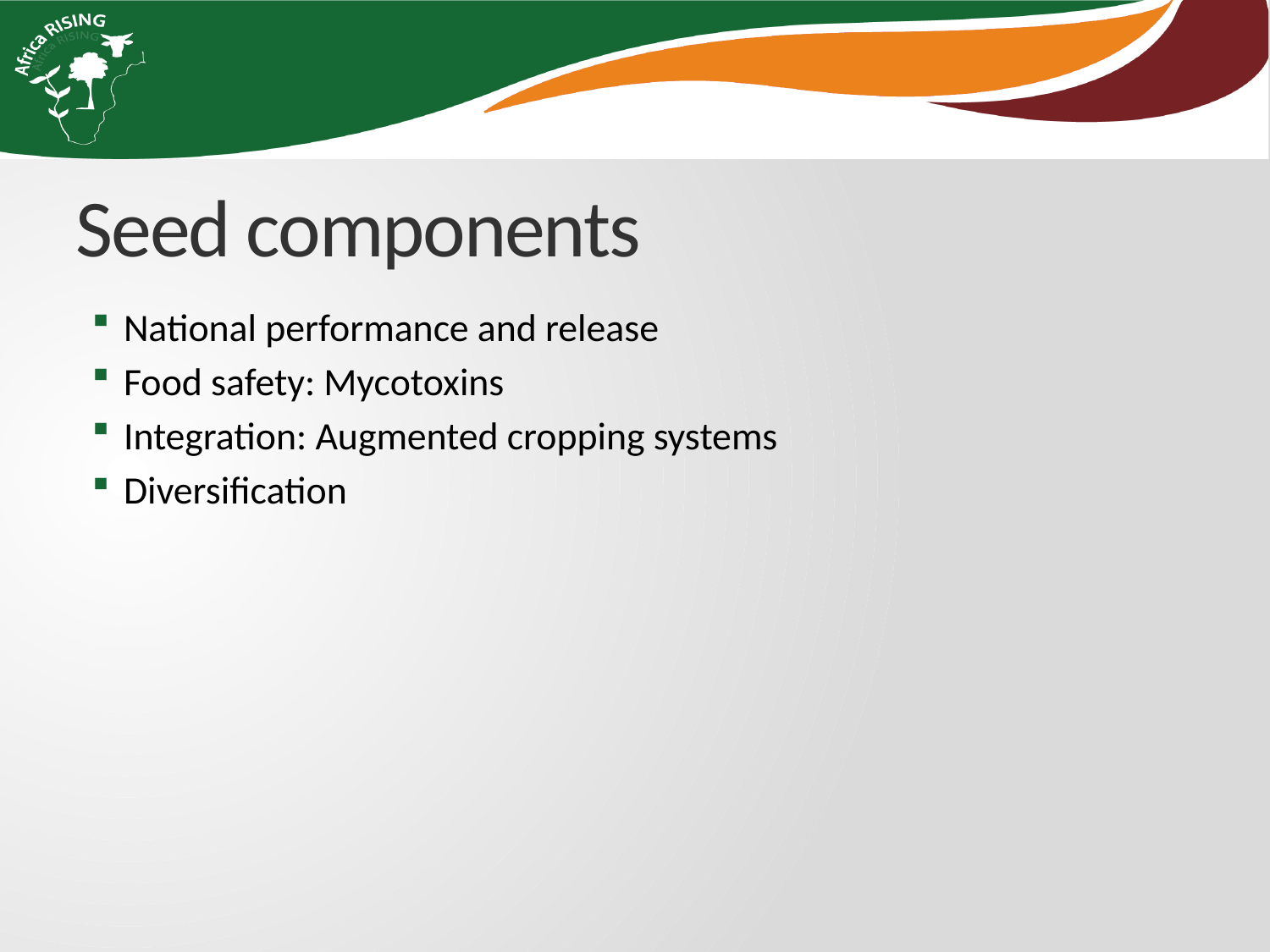

# Seed components
National performance and release
Food safety: Mycotoxins
Integration: Augmented cropping systems
Diversification